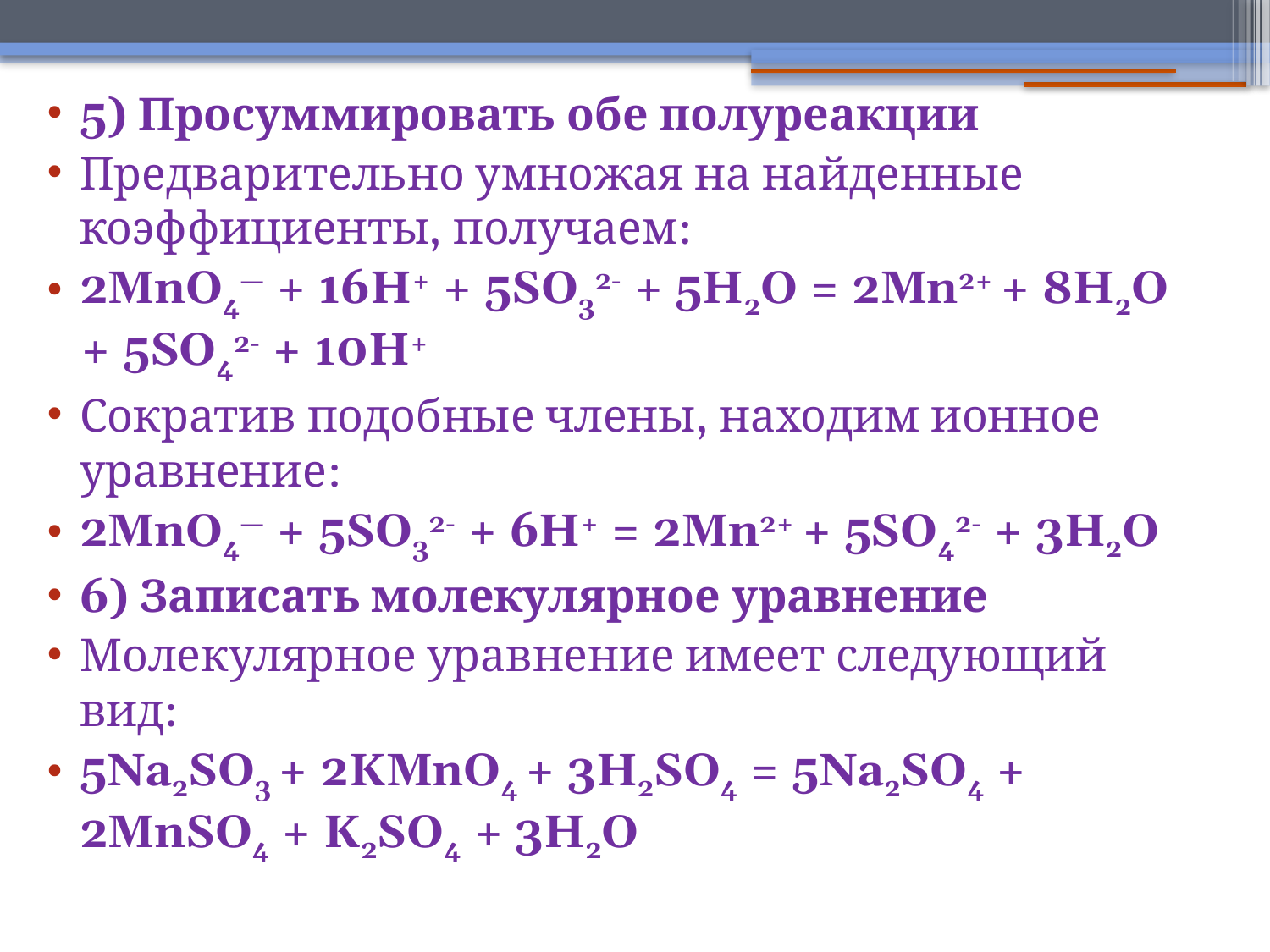

5) Просуммировать обе полуреакции
Предварительно умножая на найденные коэффициенты, получаем:
2MnO4— + 16H+ + 5SO32- + 5H2O = 2Mn2+ + 8H2O + 5SO42- + 10H+
Сократив подобные члены, находим ионное уравнение:
2MnO4— + 5SO32- + 6H+ = 2Mn2+ + 5SO42- + 3H2O
6) Записать молекулярное уравнение
Молекулярное уравнение имеет следующий вид:
5Na2SO3 + 2KMnO4 + 3H2SO4 = 5Na2SO4 + 2MnSO4 + K2SO4 + 3H2O